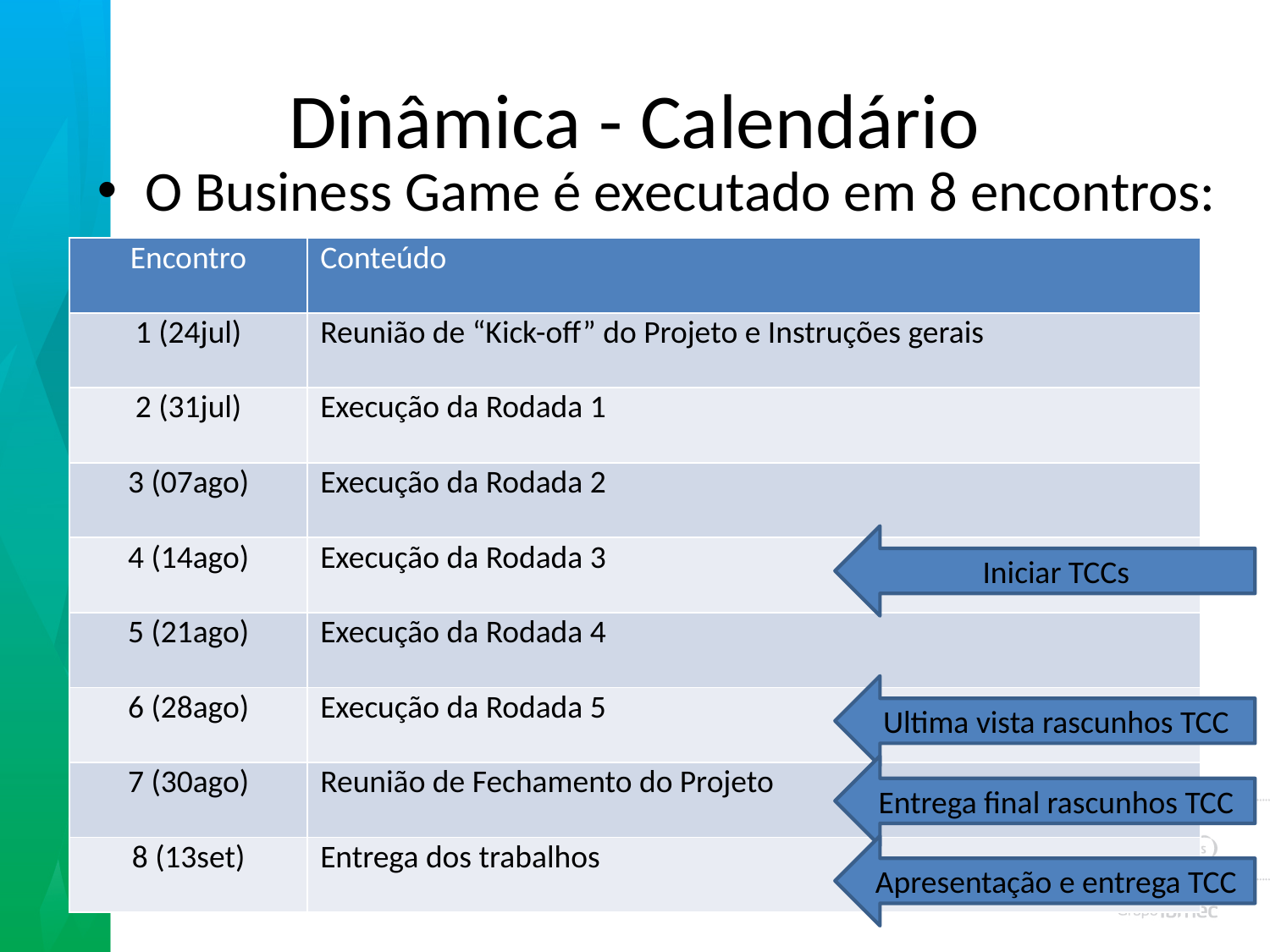

# Dinâmica - Calendário
O Business Game é executado em 8 encontros:
| Encontro | Conteúdo |
| --- | --- |
| 1 (24jul) | Reunião de “Kick-off” do Projeto e Instruções gerais |
| 2 (31jul) | Execução da Rodada 1 |
| 3 (07ago) | Execução da Rodada 2 |
| 4 (14ago) | Execução da Rodada 3 |
| 5 (21ago) | Execução da Rodada 4 |
| 6 (28ago) | Execução da Rodada 5 |
| 7 (30ago) | Reunião de Fechamento do Projeto |
| 8 (13set) | Entrega dos trabalhos |
Iniciar TCCs
Ultima vista rascunhos TCC
Entrega final rascunhos TCC
Apresentação e entrega TCC